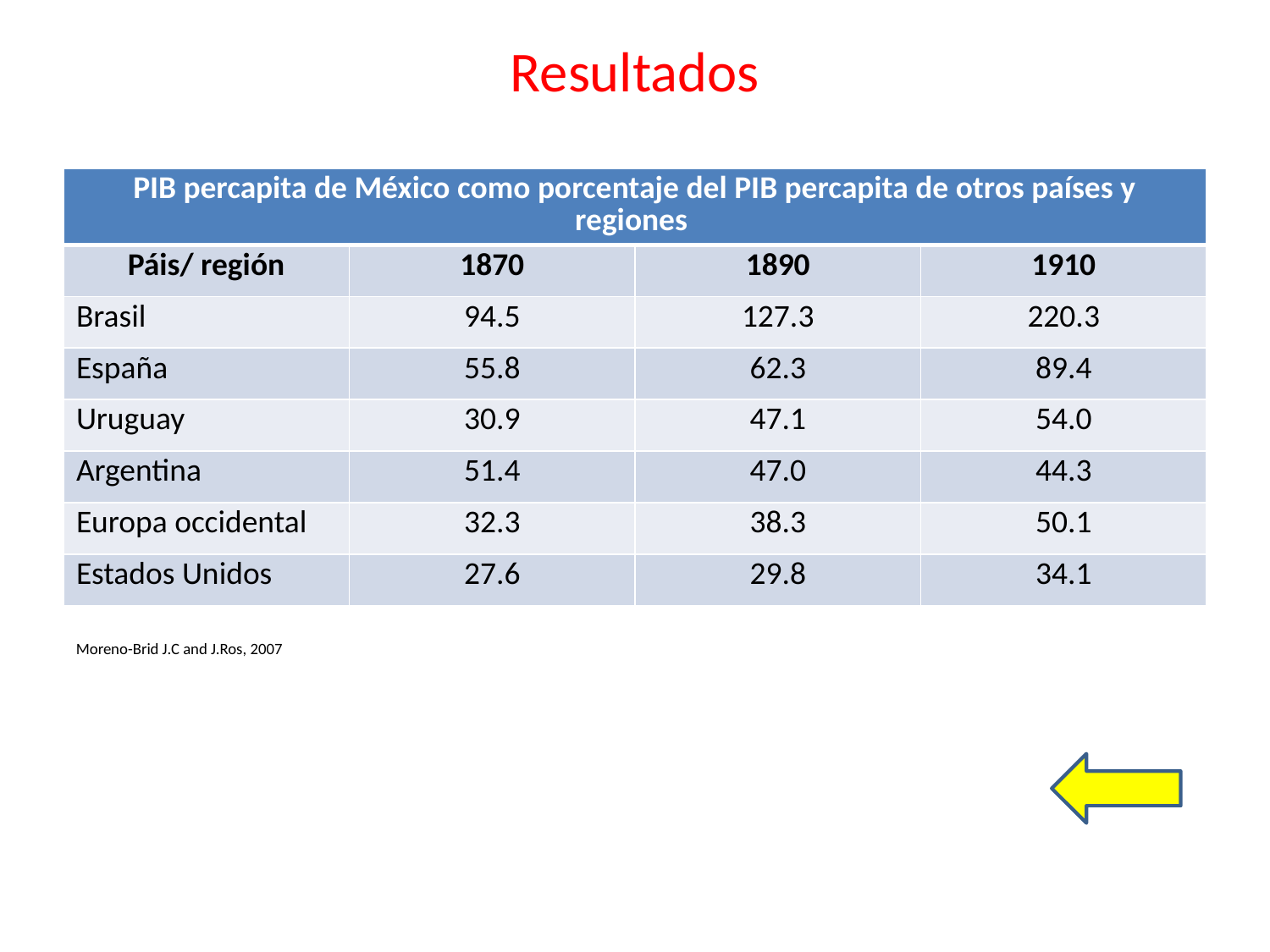

# Resultados
| PIB percapita de México como porcentaje del PIB percapita de otros países y regiones |  |  |  |
| --- | --- | --- | --- |
| Páis/ región | 1870 | 1890 | 1910 |
| Brasil | 94.5 | 127.3 | 220.3 |
| España | 55.8 | 62.3 | 89.4 |
| Uruguay | 30.9 | 47.1 | 54.0 |
| Argentina | 51.4 | 47.0 | 44.3 |
| Europa occidental | 32.3 | 38.3 | 50.1 |
| Estados Unidos | 27.6 | 29.8 | 34.1 |
Moreno-Brid J.C and J.Ros, 2007